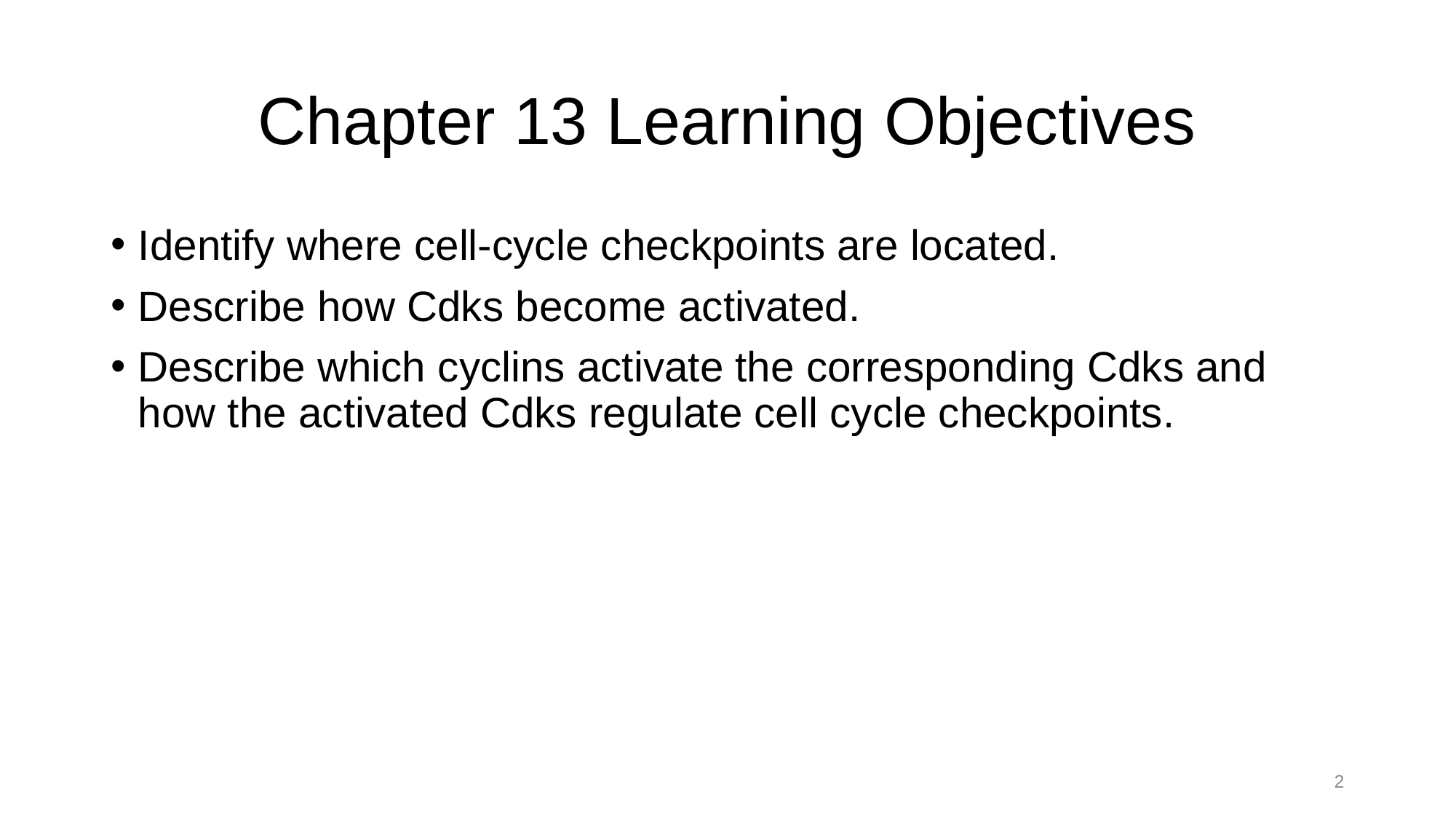

# Chapter 13 Learning Objectives
Identify where cell-cycle checkpoints are located.
Describe how Cdks become activated.
Describe which cyclins activate the corresponding Cdks and how the activated Cdks regulate cell cycle checkpoints.
2